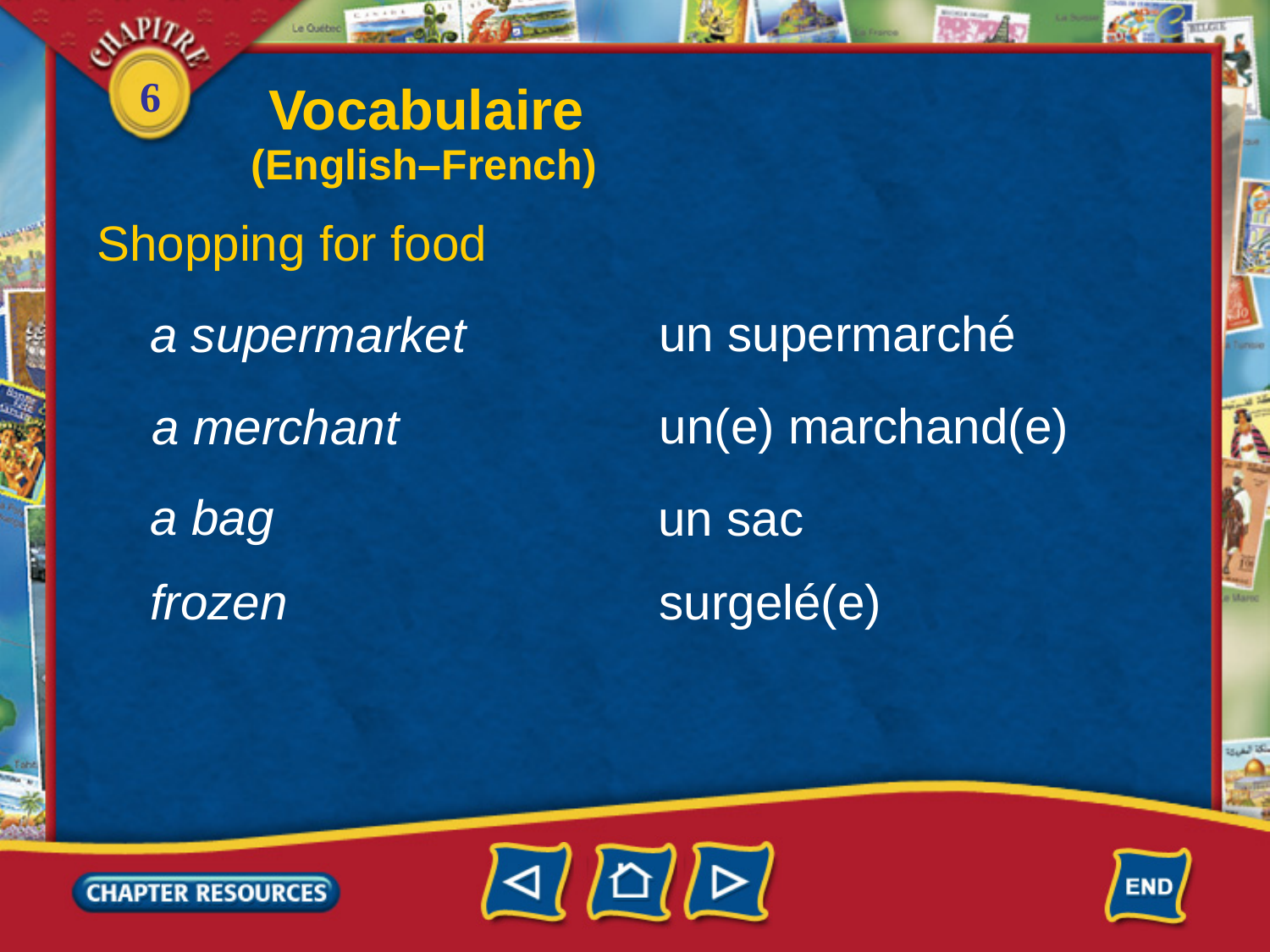

Vocabulaire
(English–French)
Shopping for food
un supermarché
a supermarket
un(e) marchand(e)
a merchant
a bag
un sac
frozen
surgelé(e)